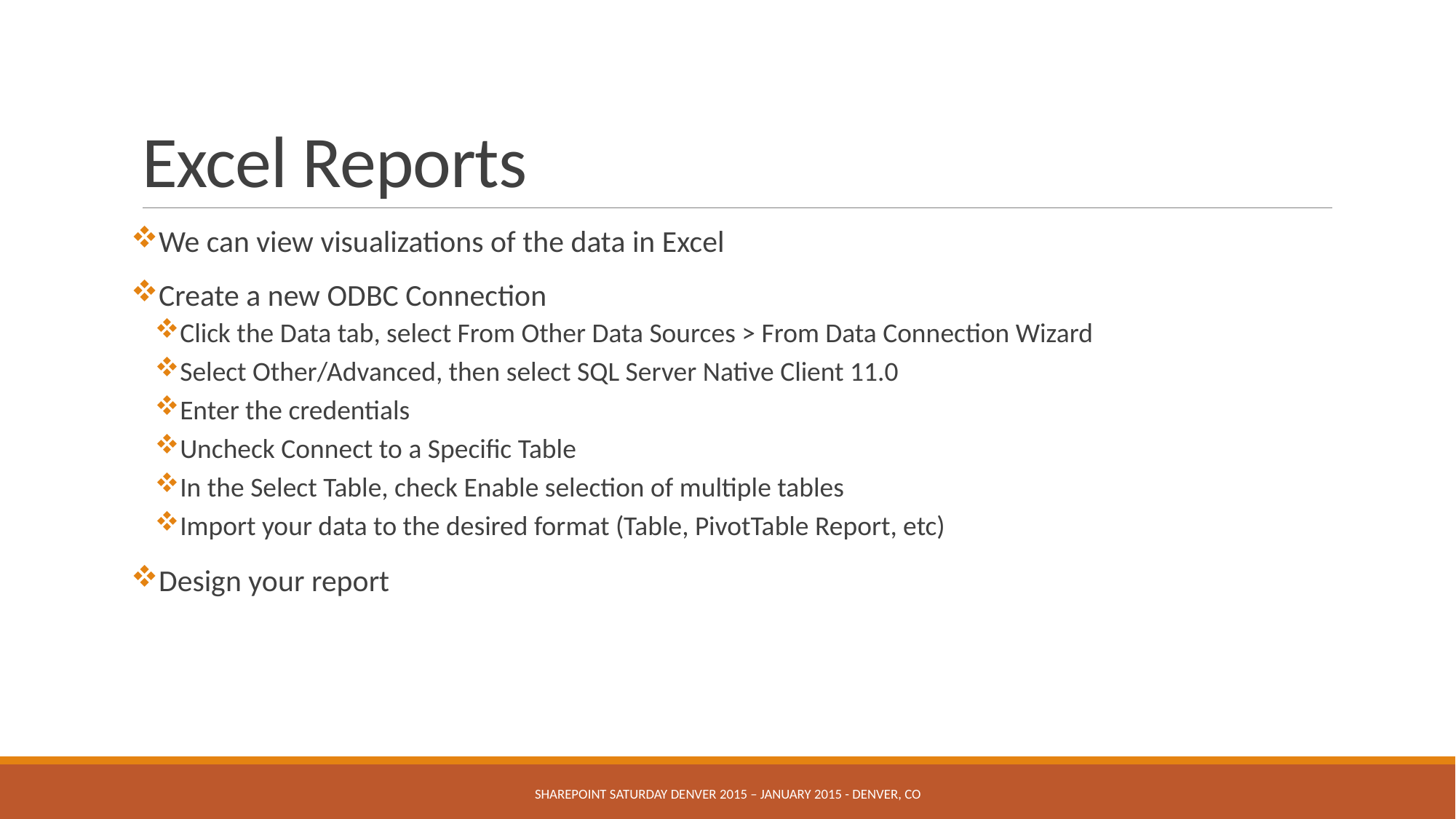

# Excel Reports
We can view visualizations of the data in Excel
Create a new ODBC Connection
Click the Data tab, select From Other Data Sources > From Data Connection Wizard
Select Other/Advanced, then select SQL Server Native Client 11.0
Enter the credentials
Uncheck Connect to a Specific Table
In the Select Table, check Enable selection of multiple tables
Import your data to the desired format (Table, PivotTable Report, etc)
Design your report
SHAREPOINT SATURDAY DENVER 2015 – January 2015 - DENVER, CO